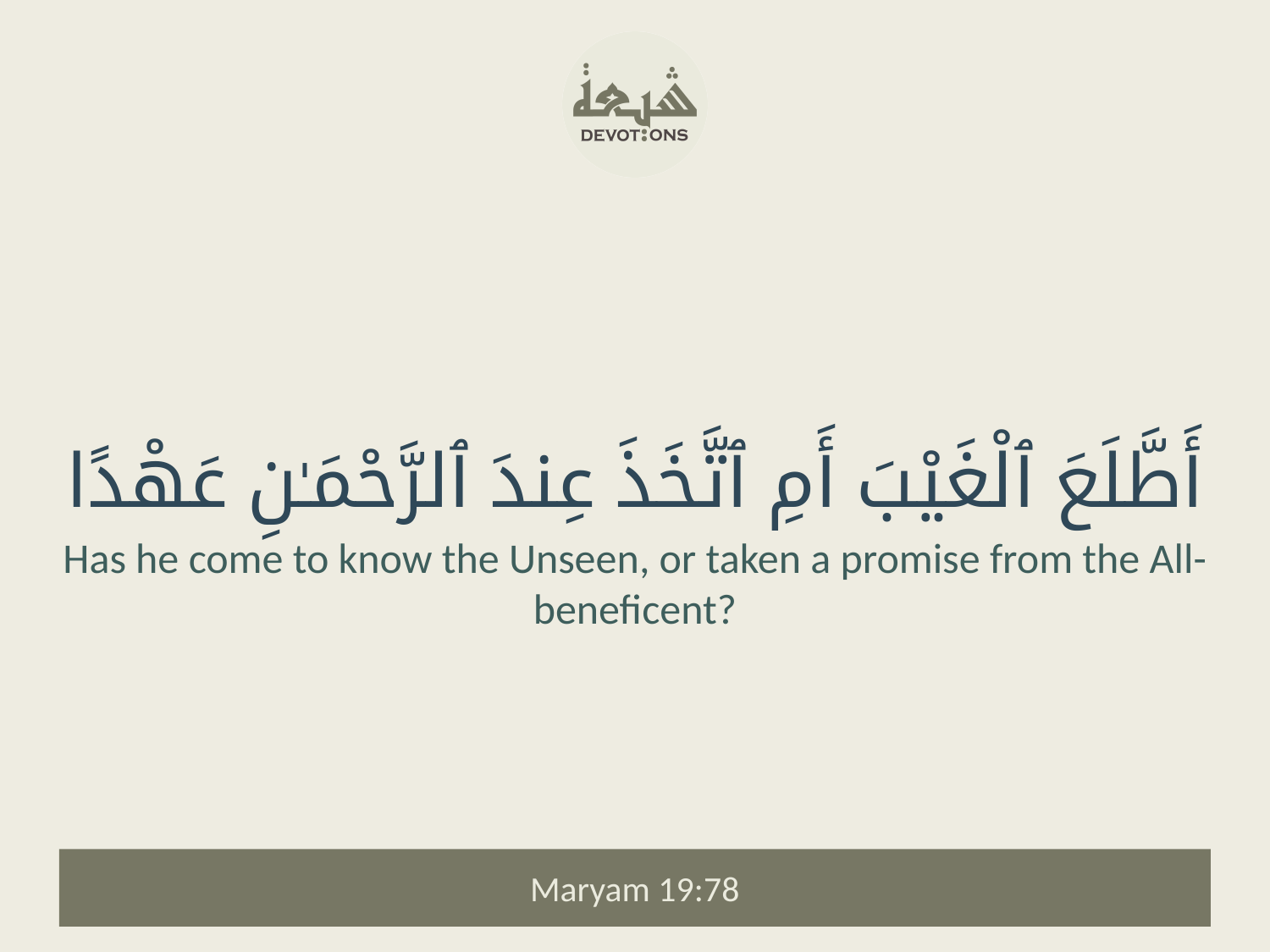

أَطَّلَعَ ٱلْغَيْبَ أَمِ ٱتَّخَذَ عِندَ ٱلرَّحْمَـٰنِ عَهْدًا
Has he come to know the Unseen, or taken a promise from the All-beneficent?
Maryam 19:78